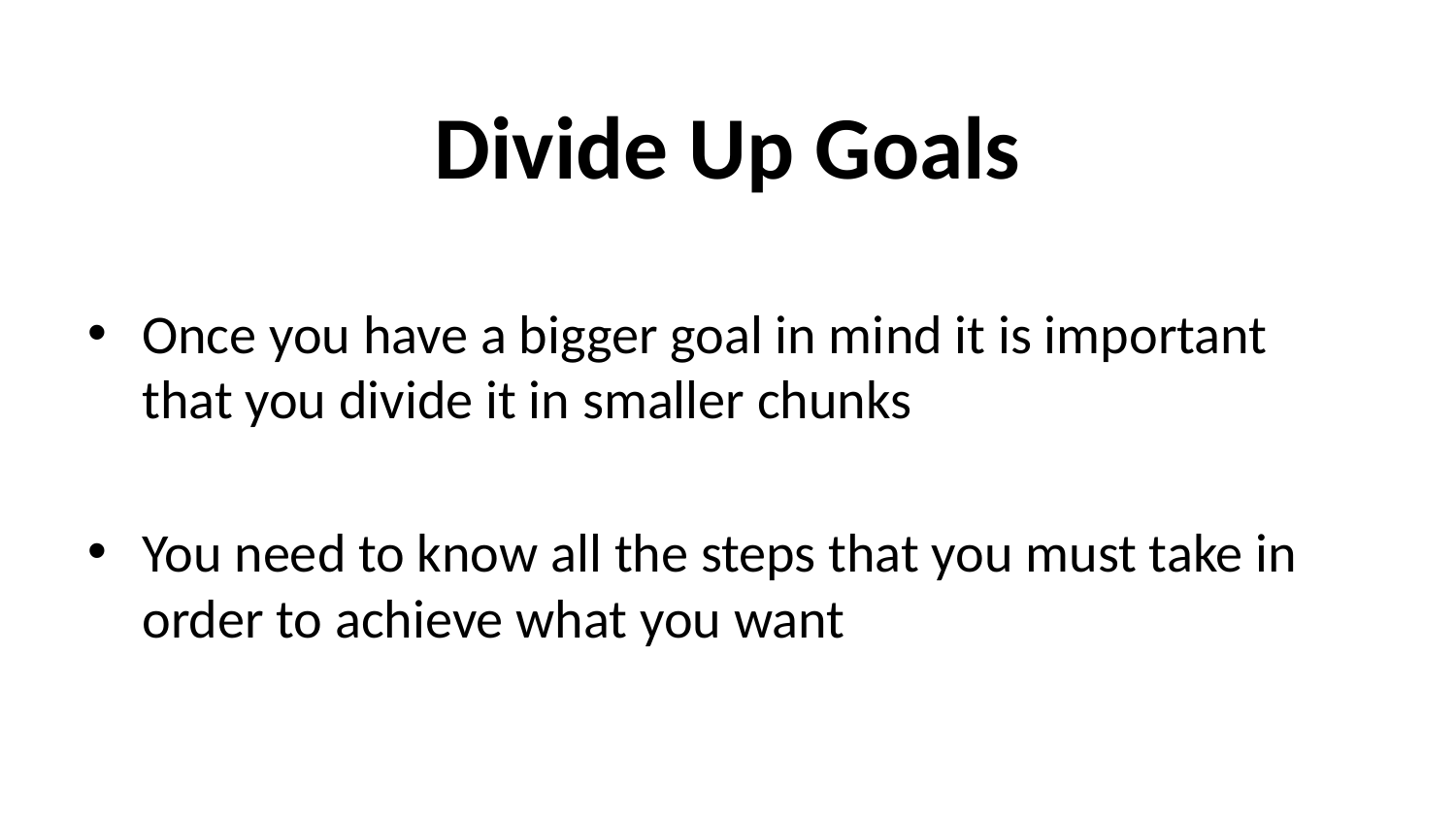

# Divide Up Goals

Once you have a bigger goal in mind it is important that you divide it in smaller chunks

You need to know all the steps that you must take in order to achieve what you want